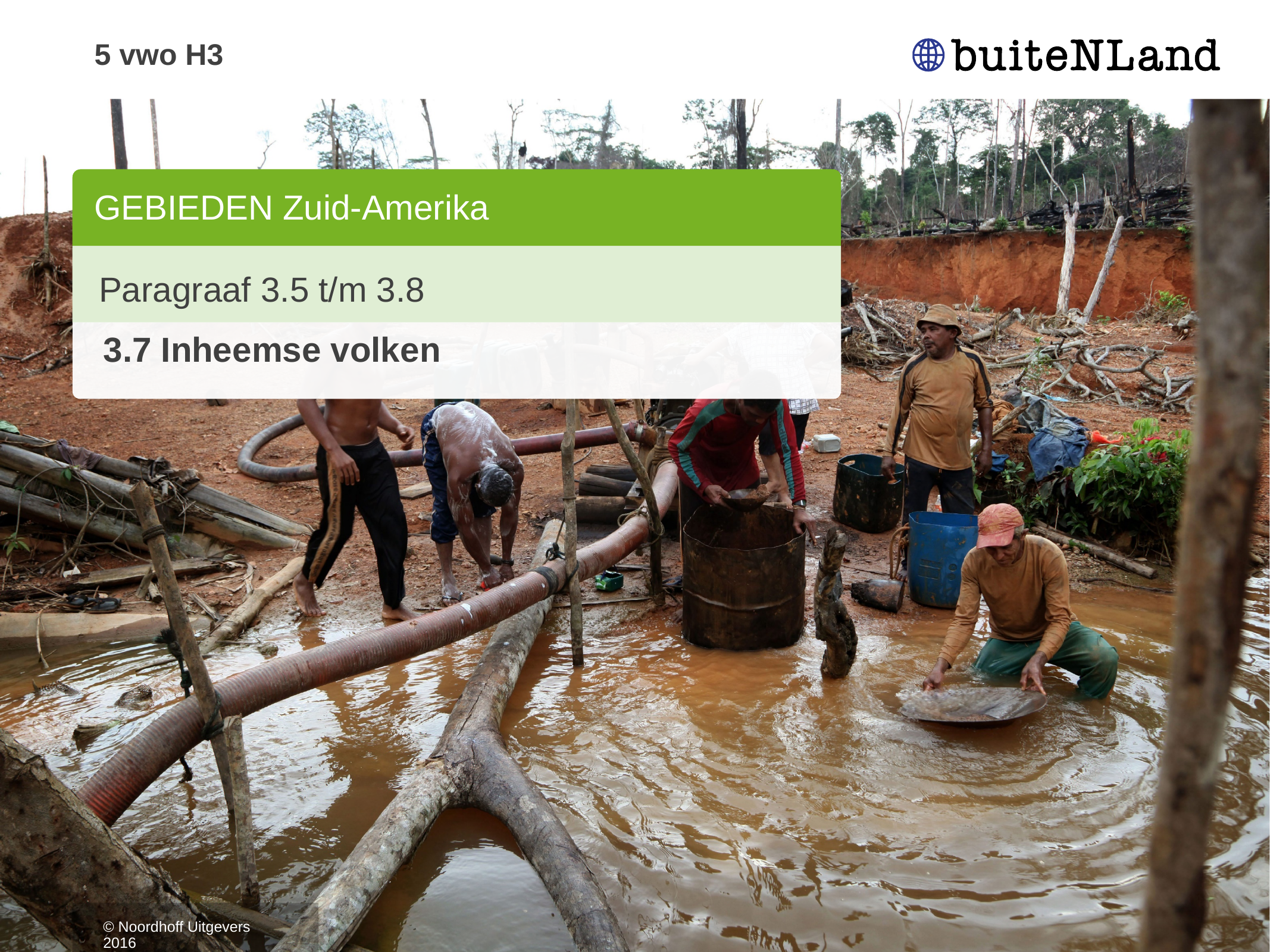

5 vwo H3
GEBIEDEN Zuid-Amerika
Paragraaf 3.5 t/m 3.8
# 3.7 Inheemse volken